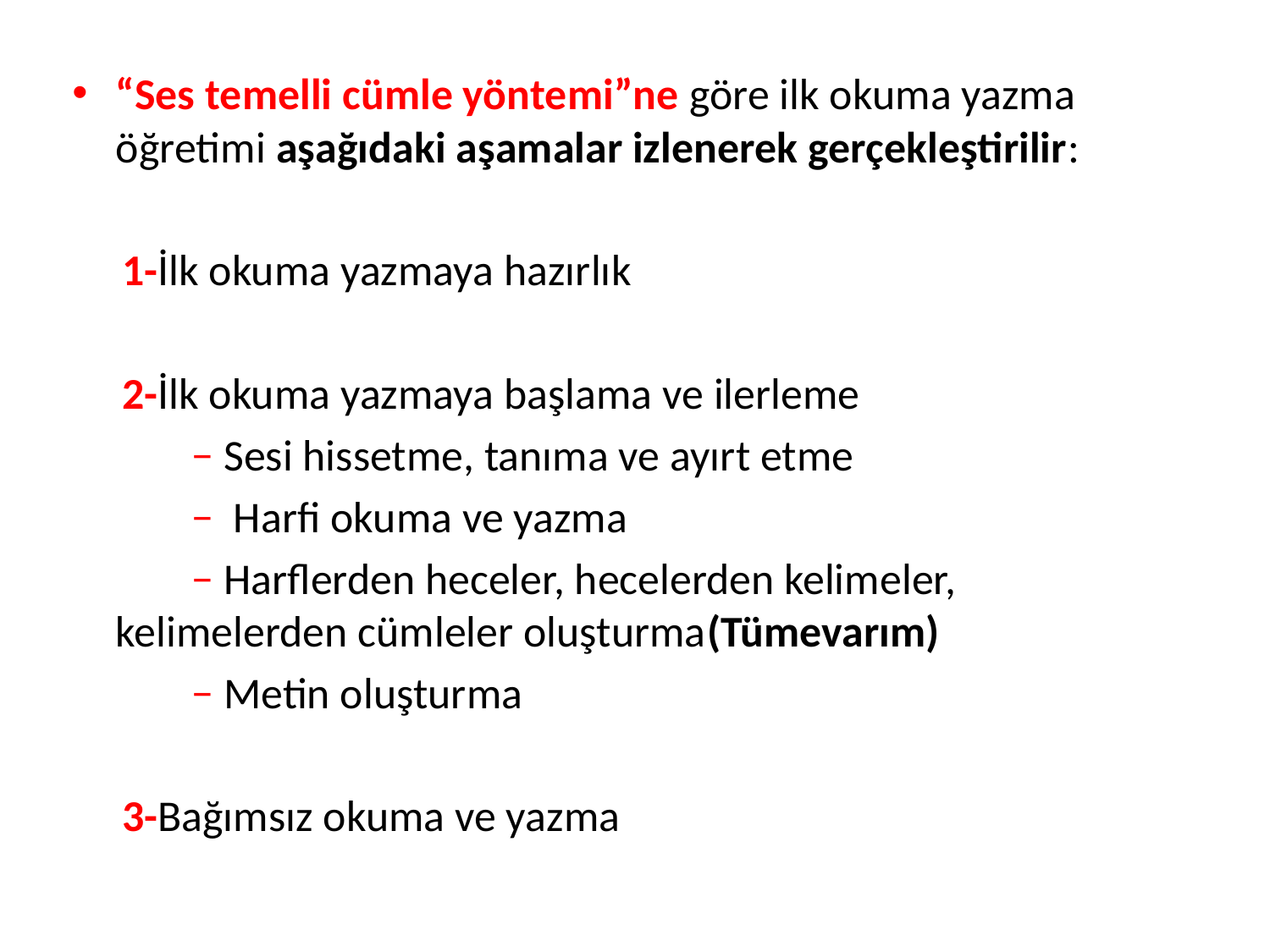

“Ses temelli cümle yöntemi”ne göre ilk okuma yazma öğretimi aşağıdaki aşamalar izlenerek gerçekleştirilir:

     1-İlk okuma yazmaya hazırlık

     2-İlk okuma yazmaya başlama ve ilerleme
            − Sesi hissetme, tanıma ve ayırt etme
            −  Harfi okuma ve yazma
            − Harflerden heceler, hecelerden kelimeler,               kelimelerden cümleler oluşturma(Tümevarım)
            − Metin oluşturma

     3-Bağımsız okuma ve yazma